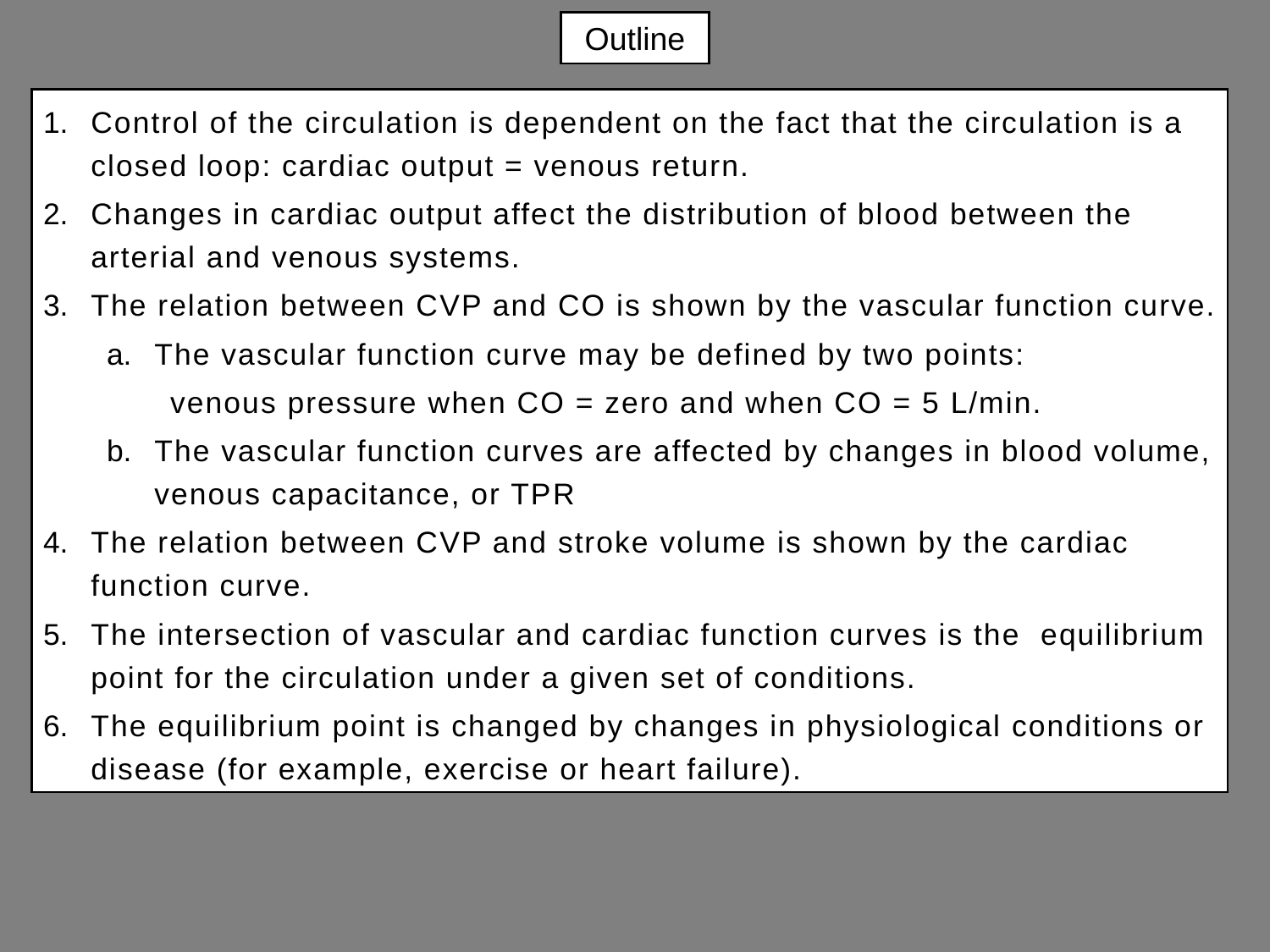

# Outline
Control of the circulation is dependent on the fact that the circulation is a closed loop: cardiac output = venous return.
Changes in cardiac output affect the distribution of blood between the arterial and venous systems.
The relation between CVP and CO is shown by the vascular function curve.
The vascular function curve may be defined by two points:
venous pressure when CO = zero and when CO = 5 L/min.
The vascular function curves are affected by changes in blood volume, venous capacitance, or TPR
The relation between CVP and stroke volume is shown by the cardiac function curve.
The intersection of vascular and cardiac function curves is the  equilibrium point for the circulation under a given set of conditions.
The equilibrium point is changed by changes in physiological conditions or disease (for example, exercise or heart failure).